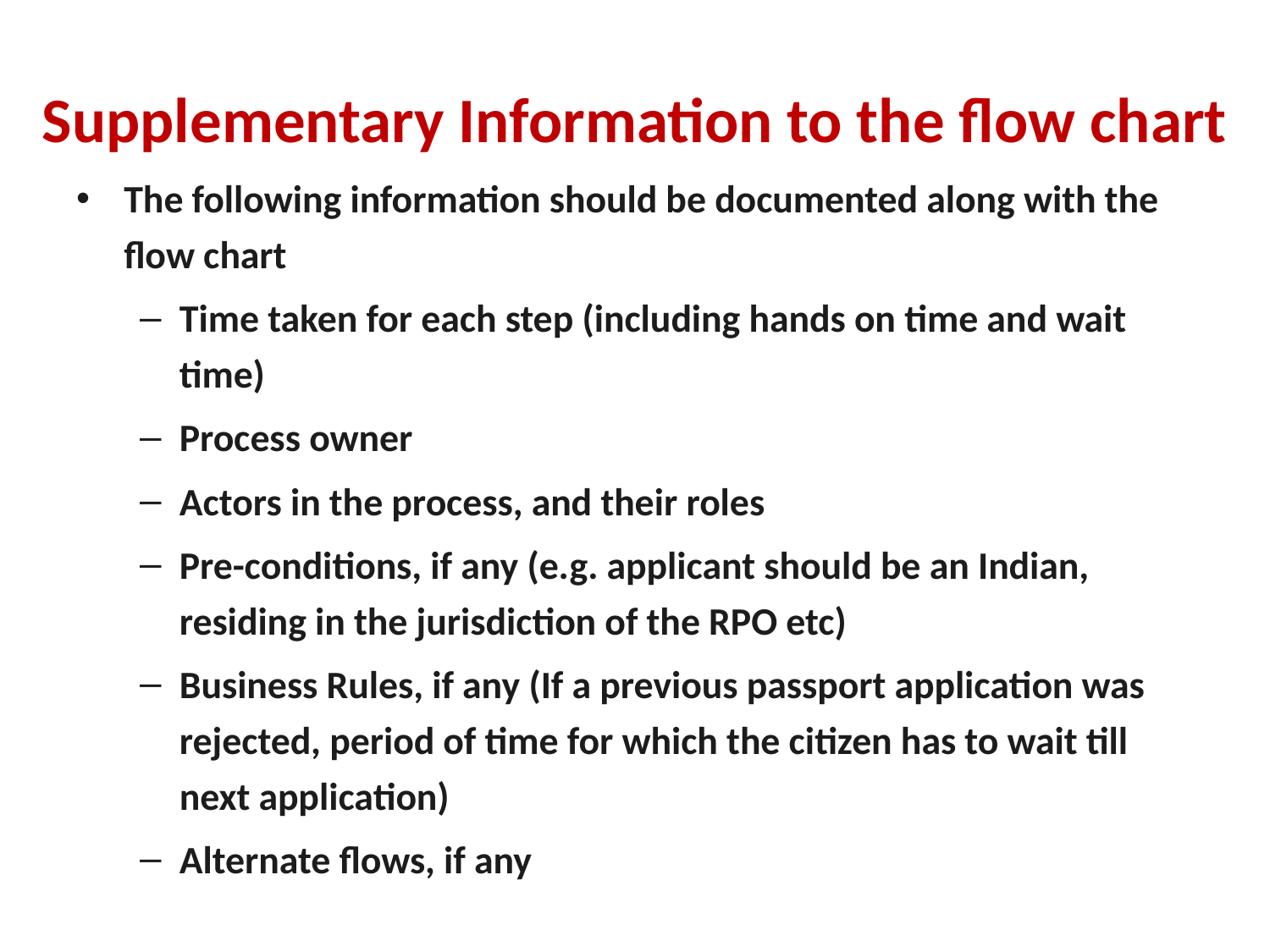

# Supplementary Information to the flow chart
The following information should be documented along with the flow chart
Time taken for each step (including hands on time and wait time)
Process owner
Actors in the process, and their roles
Pre-conditions, if any (e.g. applicant should be an Indian, residing in the jurisdiction of the RPO etc)
Business Rules, if any (If a previous passport application was rejected, period of time for which the citizen has to wait till next application)
Alternate flows, if any